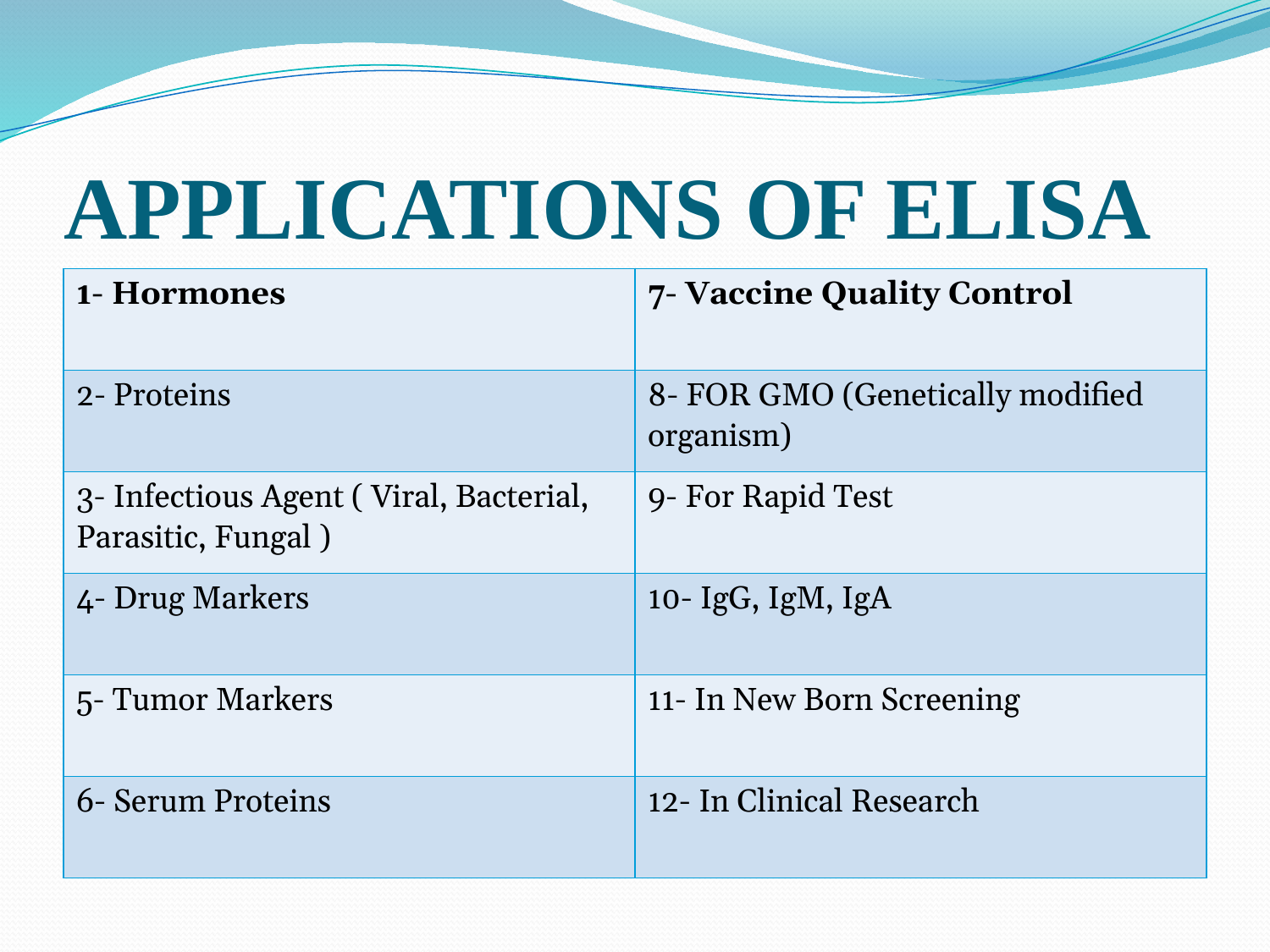

# APPLICATIONS OF ELISA
| 1- Hormones | 7- Vaccine Quality Control |
| --- | --- |
| 2- Proteins | 8- FOR GMO (Genetically modified organism) |
| 3- Infectious Agent ( Viral, Bacterial, Parasitic, Fungal ) | 9- For Rapid Test |
| 4- Drug Markers | 10- IgG, IgM, IgA |
| 5- Tumor Markers | 11- In New Born Screening |
| 6- Serum Proteins | 12- In Clinical Research |